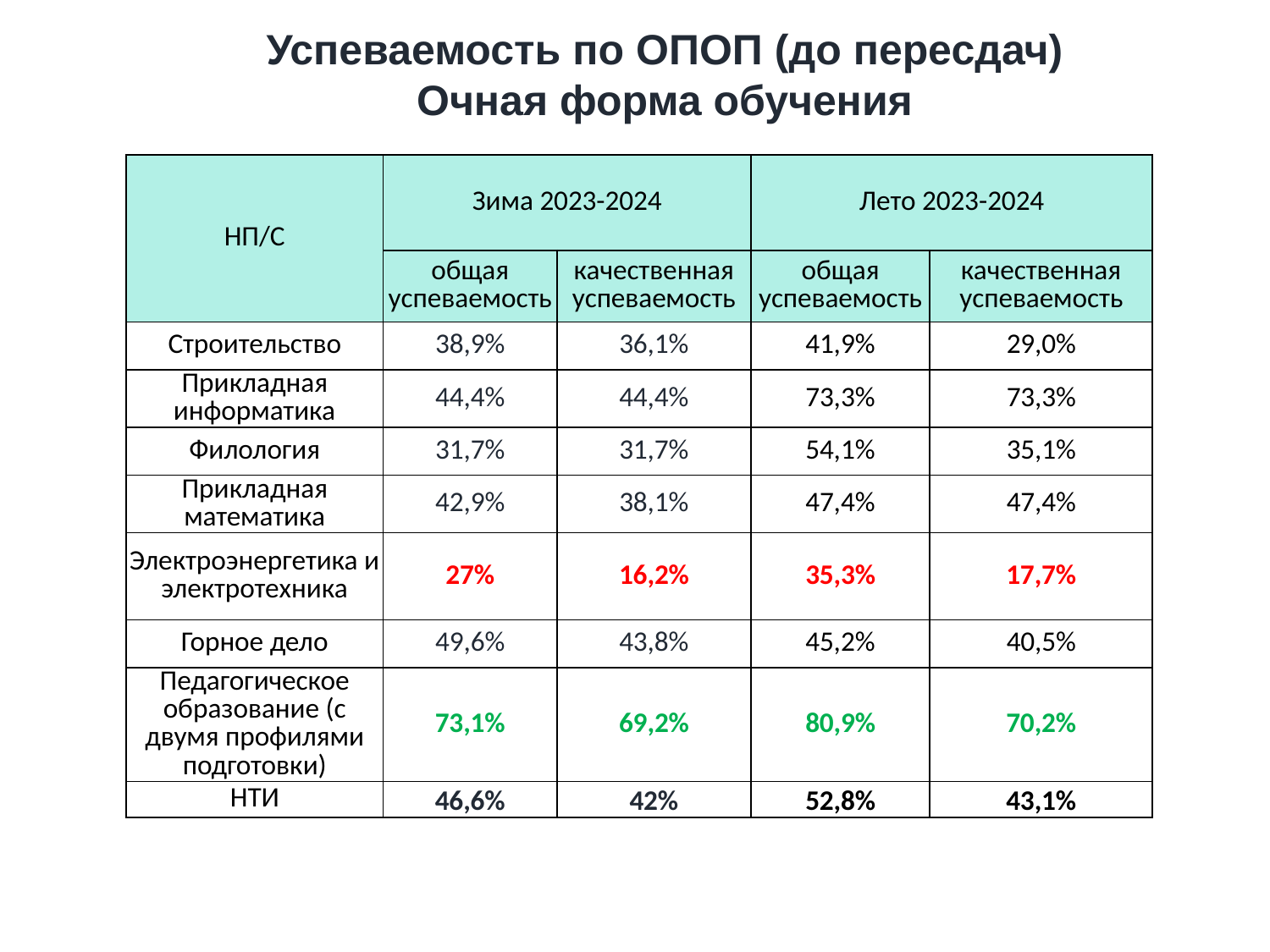

Успеваемость по ОПОП (до пересдач)
Очная форма обучения
| НП/С | Зима 2023-2024 |  | Лето 2023-2024 |  |
| --- | --- | --- | --- | --- |
|  | общая успеваемость | качественная успеваемость | общая успеваемость | качественная успеваемость |
| Строительство | 38,9% | 36,1% | 41,9% | 29,0% |
| Прикладная информатика | 44,4% | 44,4% | 73,3% | 73,3% |
| Филология | 31,7% | 31,7% | 54,1% | 35,1% |
| Прикладная математика | 42,9% | 38,1% | 47,4% | 47,4% |
| Электроэнергетика и электротехника | 27% | 16,2% | 35,3% | 17,7% |
| Горное дело | 49,6% | 43,8% | 45,2% | 40,5% |
| Педагогическое образование (с двумя профилями подготовки) | 73,1% | 69,2% | 80,9% | 70,2% |
| НТИ | 46,6% | 42% | 52,8% | 43,1% |